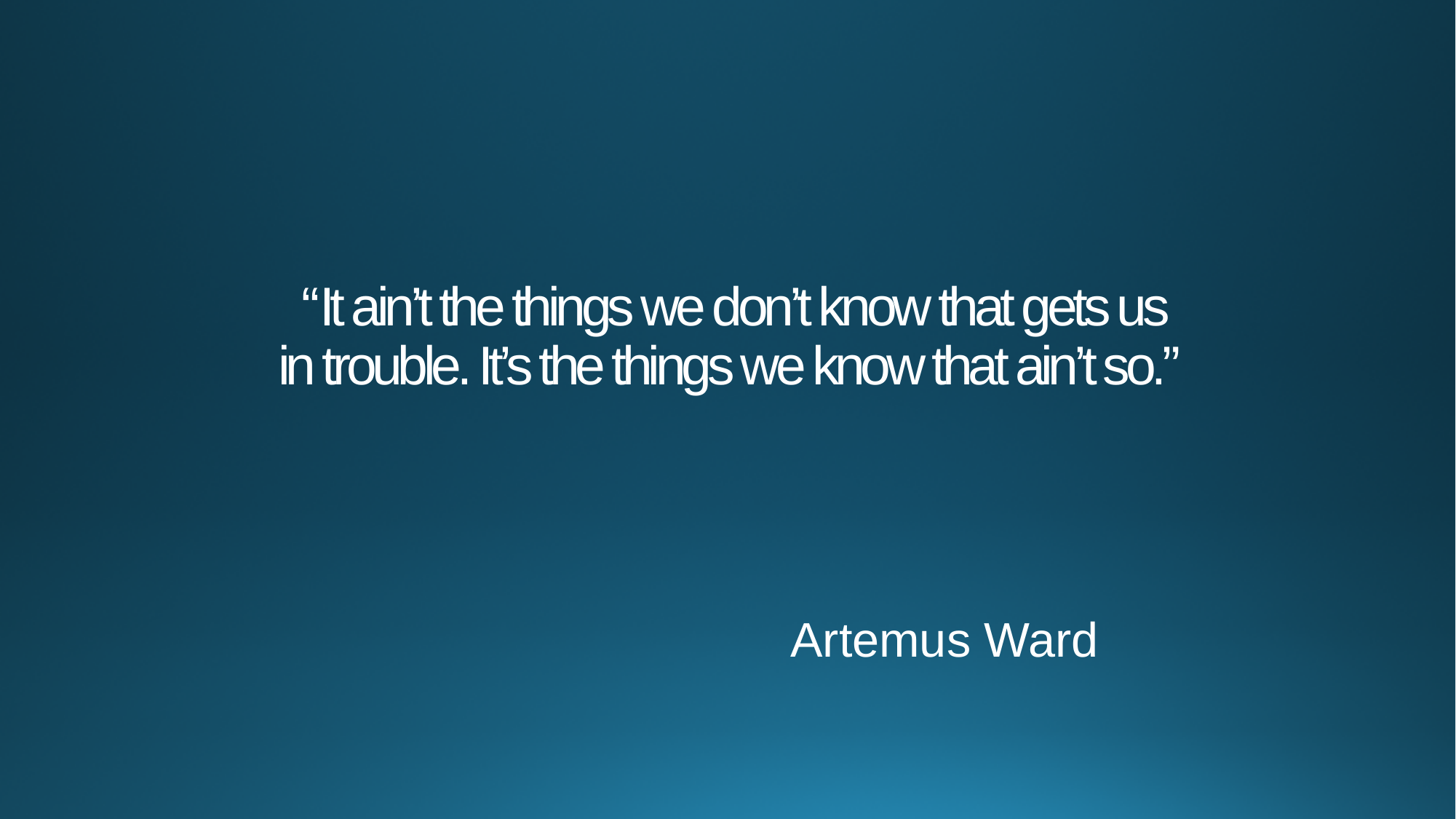

# “It ain’t the things we don’t know that gets us in trouble. It’s the things we know that ain’t so.”
Artemus Ward